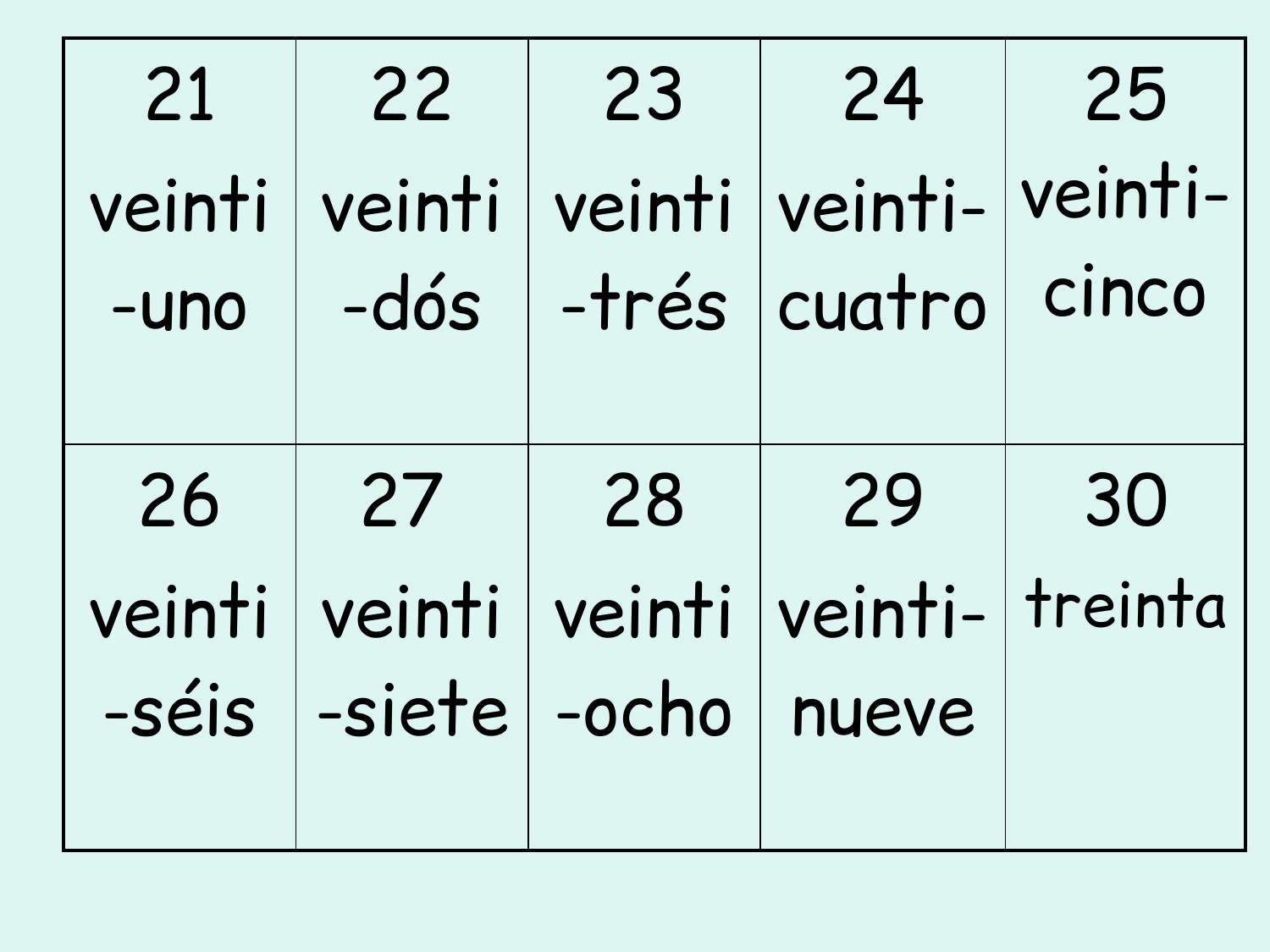

| 21 veinti-uno | 22 veinti-dós | 23 veinti-trés | 24 veinti-cuatro | 25 veinti-cinco |
| --- | --- | --- | --- | --- |
| 26 veinti-séis | 27 veinti-siete | 28 veinti-ocho | 29 veinti-nueve | 30 treinta |